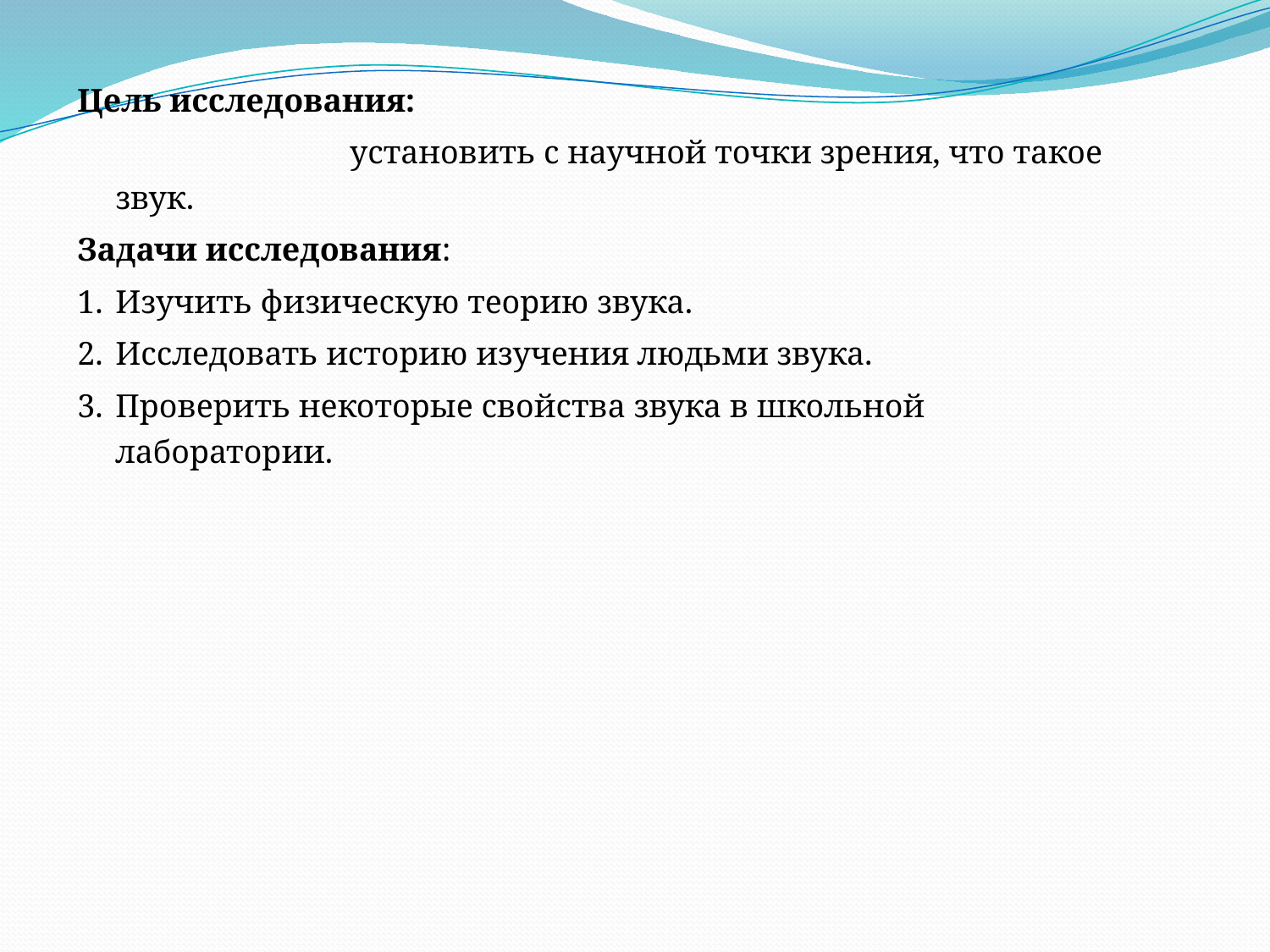

Цель исследования:
                                 установить с научной точки зрения, что такое звук.
Задачи исследования:
1.	Изучить физическую теорию звука.
2.	Исследовать историю изучения людьми звука.
3.	Проверить некоторые свойства звука в школьной лаборатории.